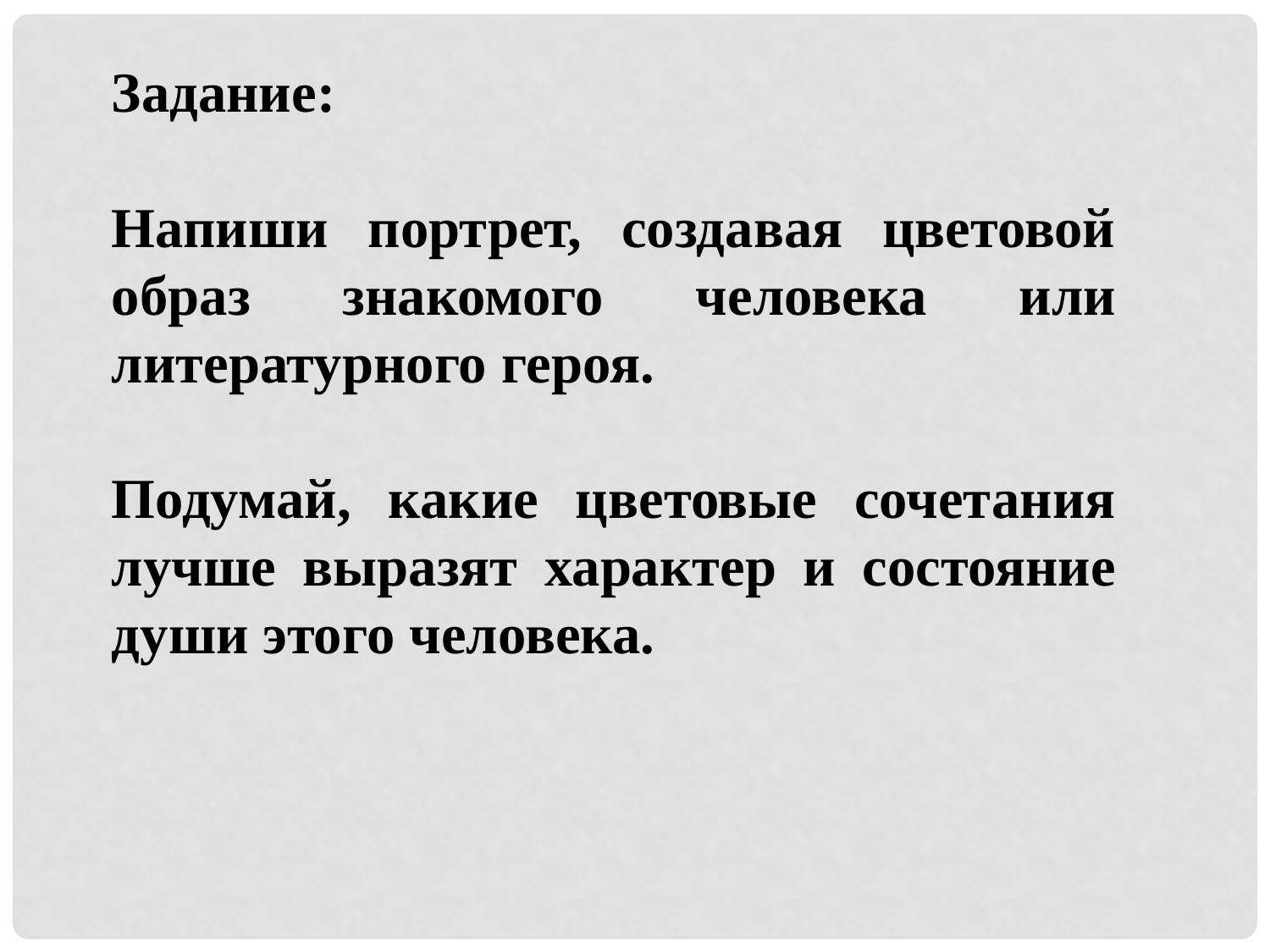

Задание:

Напиши портрет, создавая цветовой образ знакомого человека или литературного героя.

Подумай, какие цветовые сочетания лучше выразят характер и состояние души этого человека.